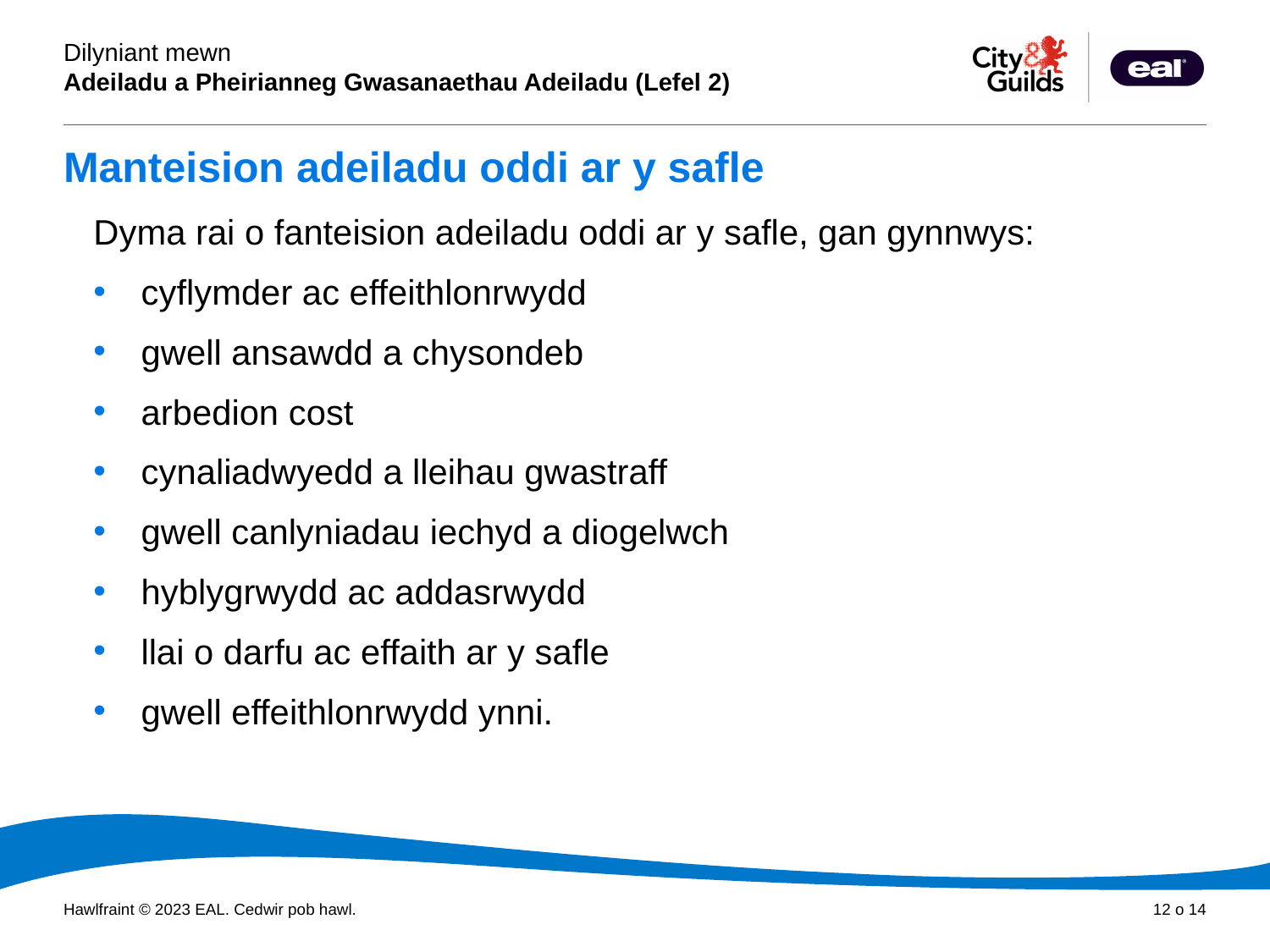

# Manteision adeiladu oddi ar y safle
Dyma rai o fanteision adeiladu oddi ar y safle, gan gynnwys:
cyflymder ac effeithlonrwydd
gwell ansawdd a chysondeb
arbedion cost
cynaliadwyedd a lleihau gwastraff
gwell canlyniadau iechyd a diogelwch
hyblygrwydd ac addasrwydd
llai o darfu ac effaith ar y safle
gwell effeithlonrwydd ynni.